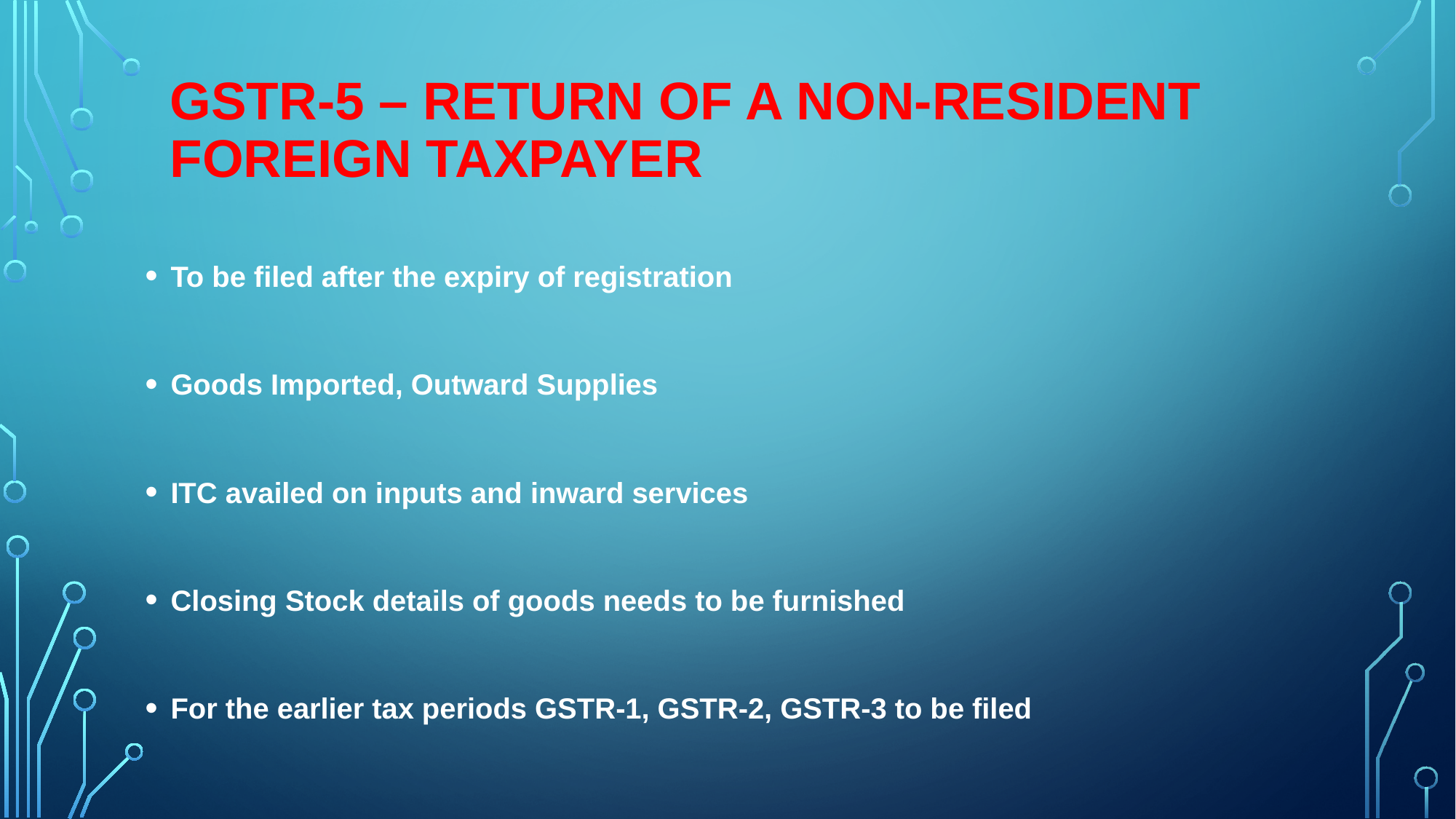

# GSTR-5 – Return of a Non-Resident Foreign Taxpayer
To be filed after the expiry of registration

Goods Imported, Outward Supplies

ITC availed on inputs and inward services

Closing Stock details of goods needs to be furnished

For the earlier tax periods GSTR-1, GSTR-2, GSTR-3 to be filed